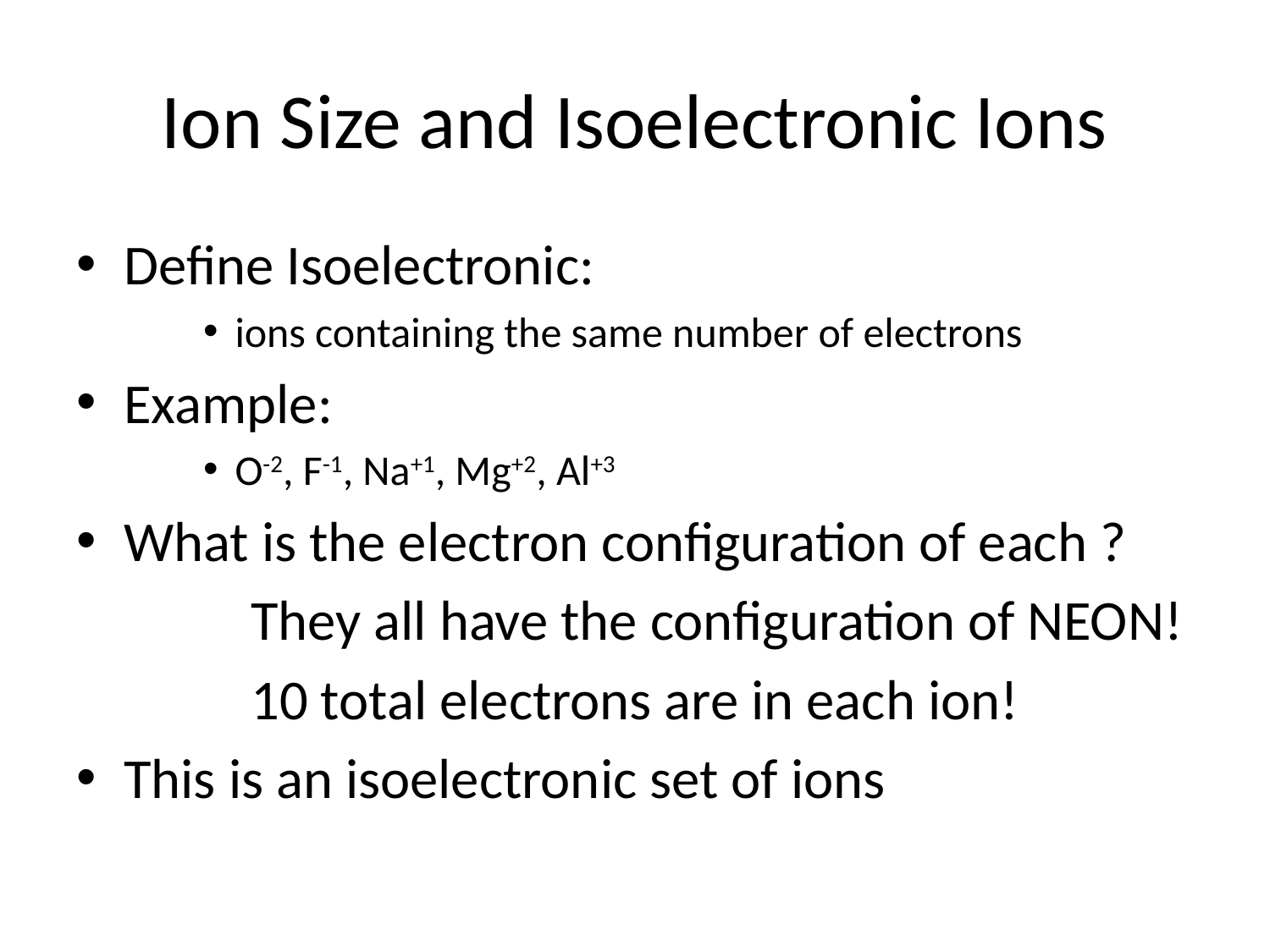

# Ion Size and Isoelectronic Ions
Define Isoelectronic:
ions containing the same number of electrons
Example:
O-2, F-1, Na+1, Mg+2, Al+3
What is the electron configuration of each ?
		They all have the configuration of NEON!
		10 total electrons are in each ion!
This is an isoelectronic set of ions